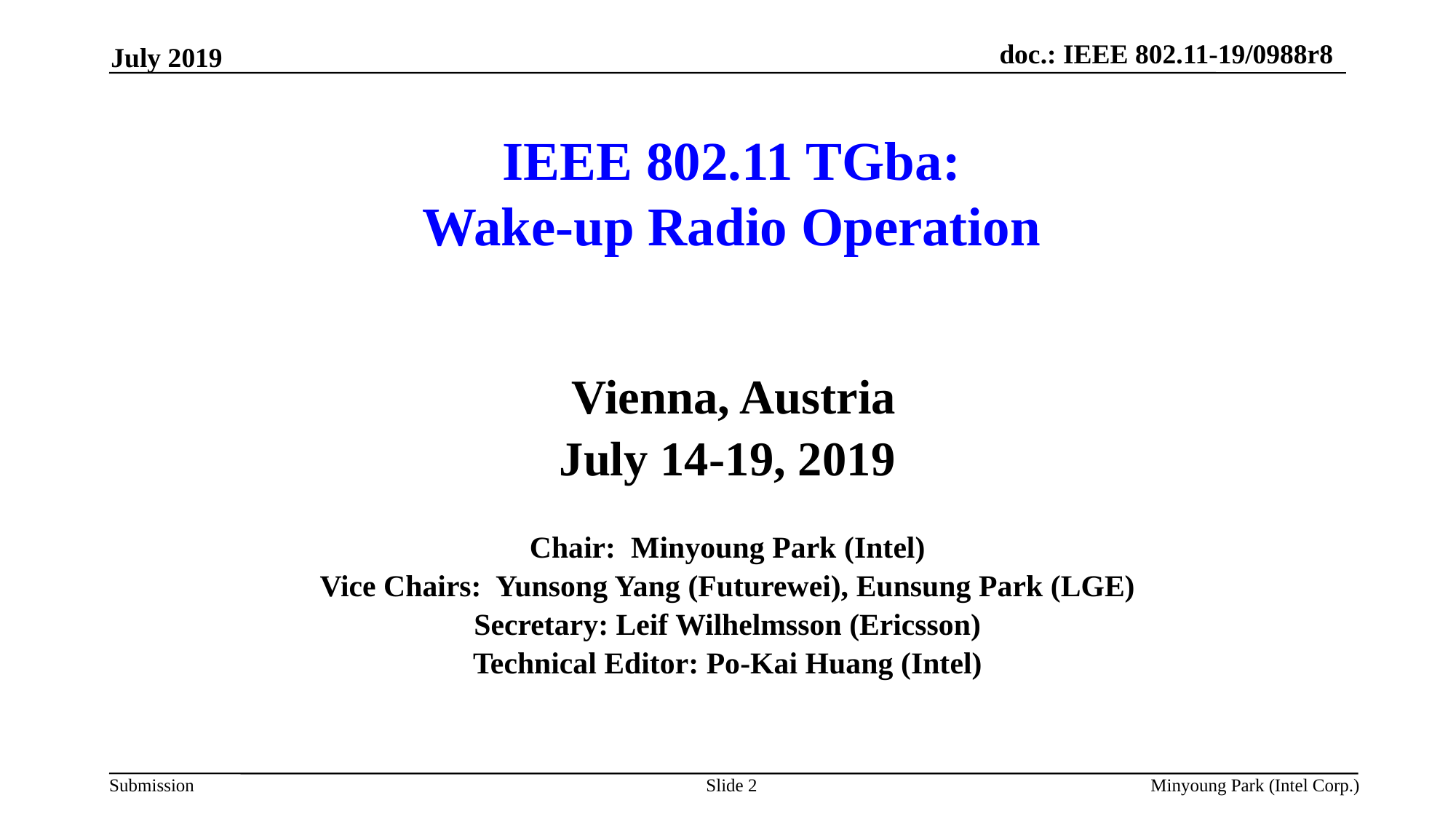

July 2019
# IEEE 802.11 TGba: Wake-up Radio Operation

 Vienna, Austria
July 14-19, 2019

Chair:  Minyoung Park (Intel)
Vice Chairs:  Yunsong Yang (Futurewei), Eunsung Park (LGE)
Secretary: Leif Wilhelmsson (Ericsson)
Technical Editor: Po-Kai Huang (Intel)
Slide 2
Minyoung Park (Intel Corp.)